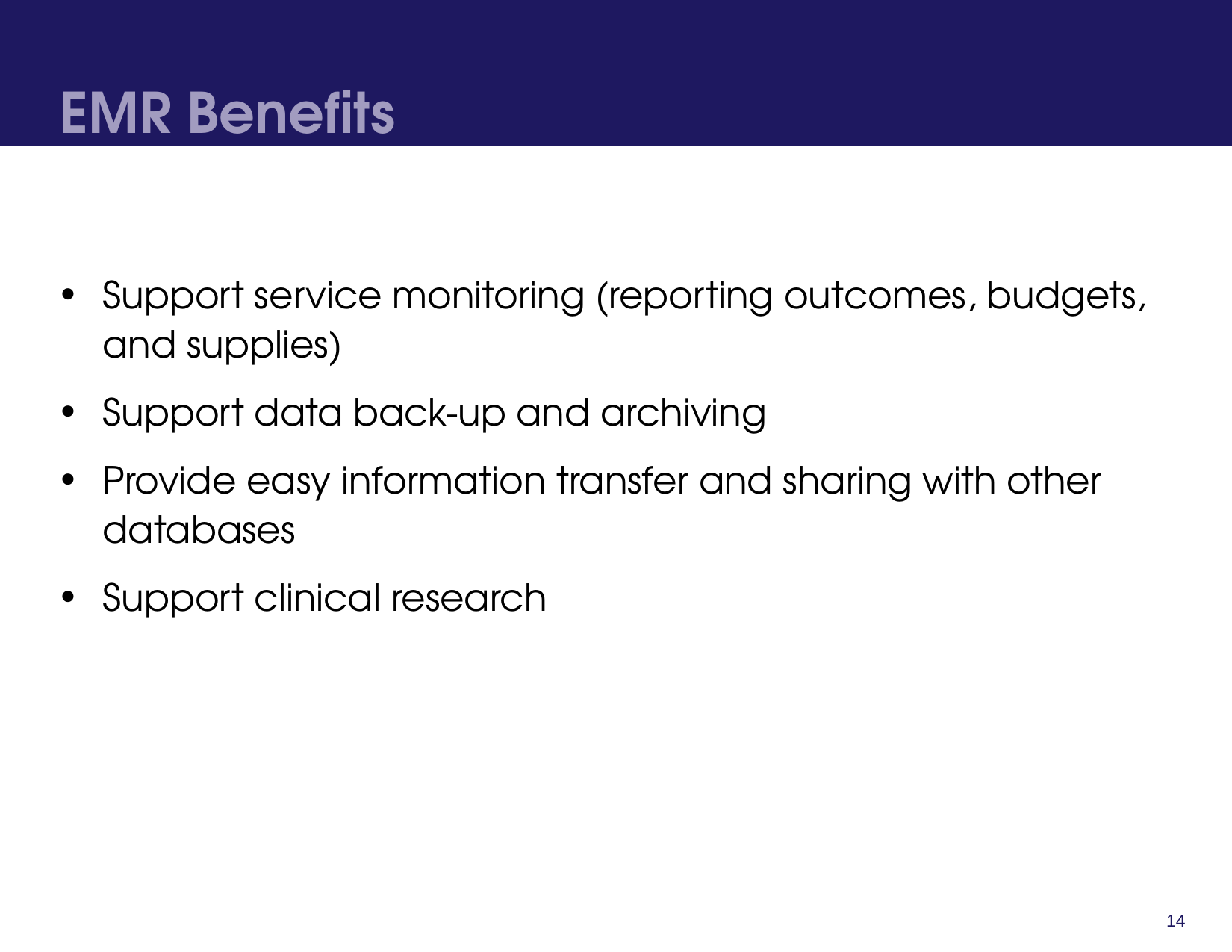

# EMR Benefits
Support service monitoring (reporting outcomes, budgets, and supplies)
Support data back-up and archiving
Provide easy information transfer and sharing with other databases
Support clinical research
14